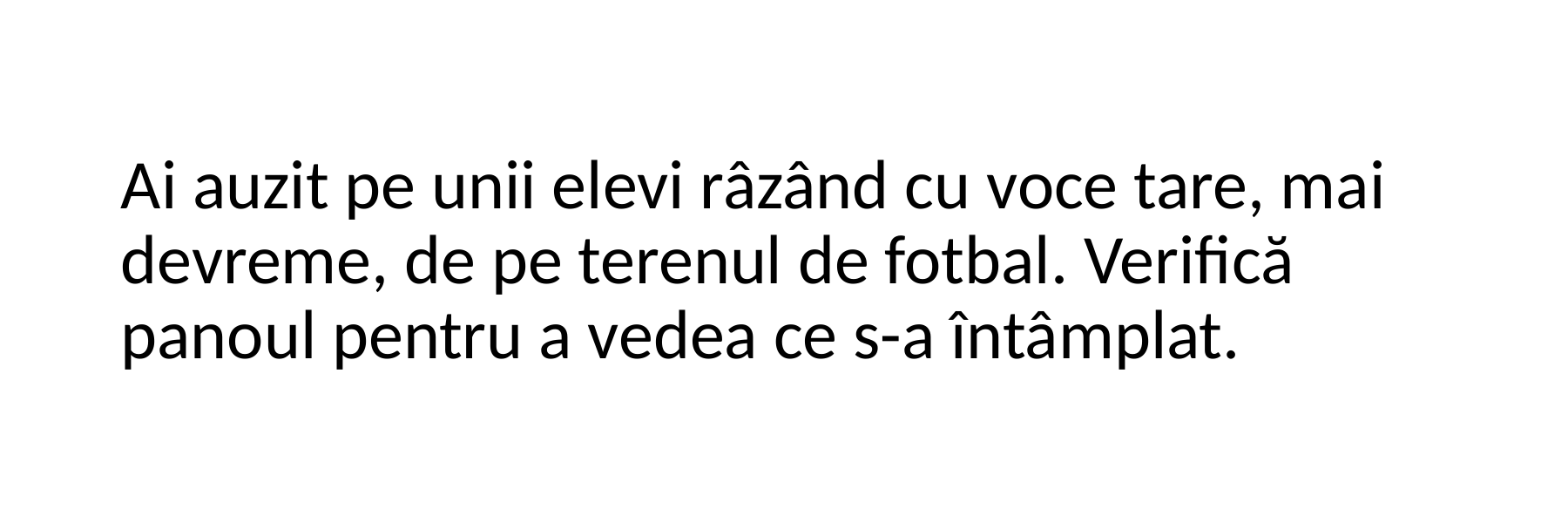

Ai auzit pe unii elevi râzând cu voce tare, mai devreme, de pe terenul de fotbal. Verifică panoul pentru a vedea ce s-a întâmplat.